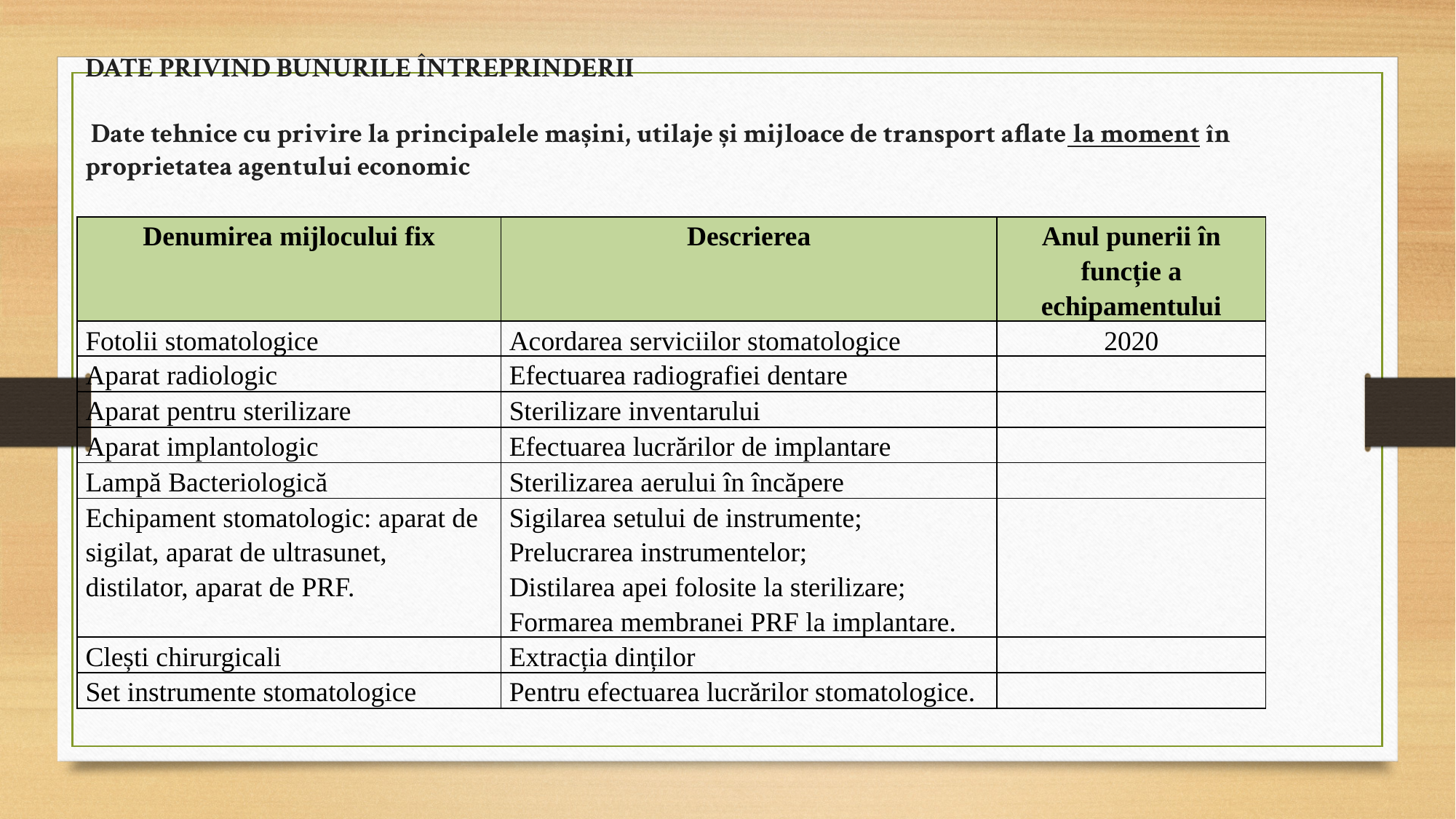

# DATE PRIVIND BUNURILE ÎNTREPRINDERII Date tehnice cu privire la principalele maşini, utilaje şi mijloace de transport aflate la moment în proprietatea agentului economic
| Denumirea mijlocului fix | Descrierea | Anul punerii în funcție a echipamentului |
| --- | --- | --- |
| Fotolii stomatologice | Acordarea serviciilor stomatologice | 2020 |
| Aparat radiologic | Efectuarea radiografiei dentare |  |
| Aparat pentru sterilizare | Sterilizare inventarului |  |
| Aparat implantologic | Efectuarea lucrărilor de implantare |  |
| Lampă Bacteriologică | Sterilizarea aerului în încăpere |  |
| Echipament stomatologic: aparat de sigilat, aparat de ultrasunet, distilator, aparat de PRF. | Sigilarea setului de instrumente; Prelucrarea instrumentelor; Distilarea apei folosite la sterilizare; Formarea membranei PRF la implantare. |  |
| Clești chirurgicali | Extracția dinților |  |
| Set instrumente stomatologice | Pentru efectuarea lucrărilor stomatologice. |  |